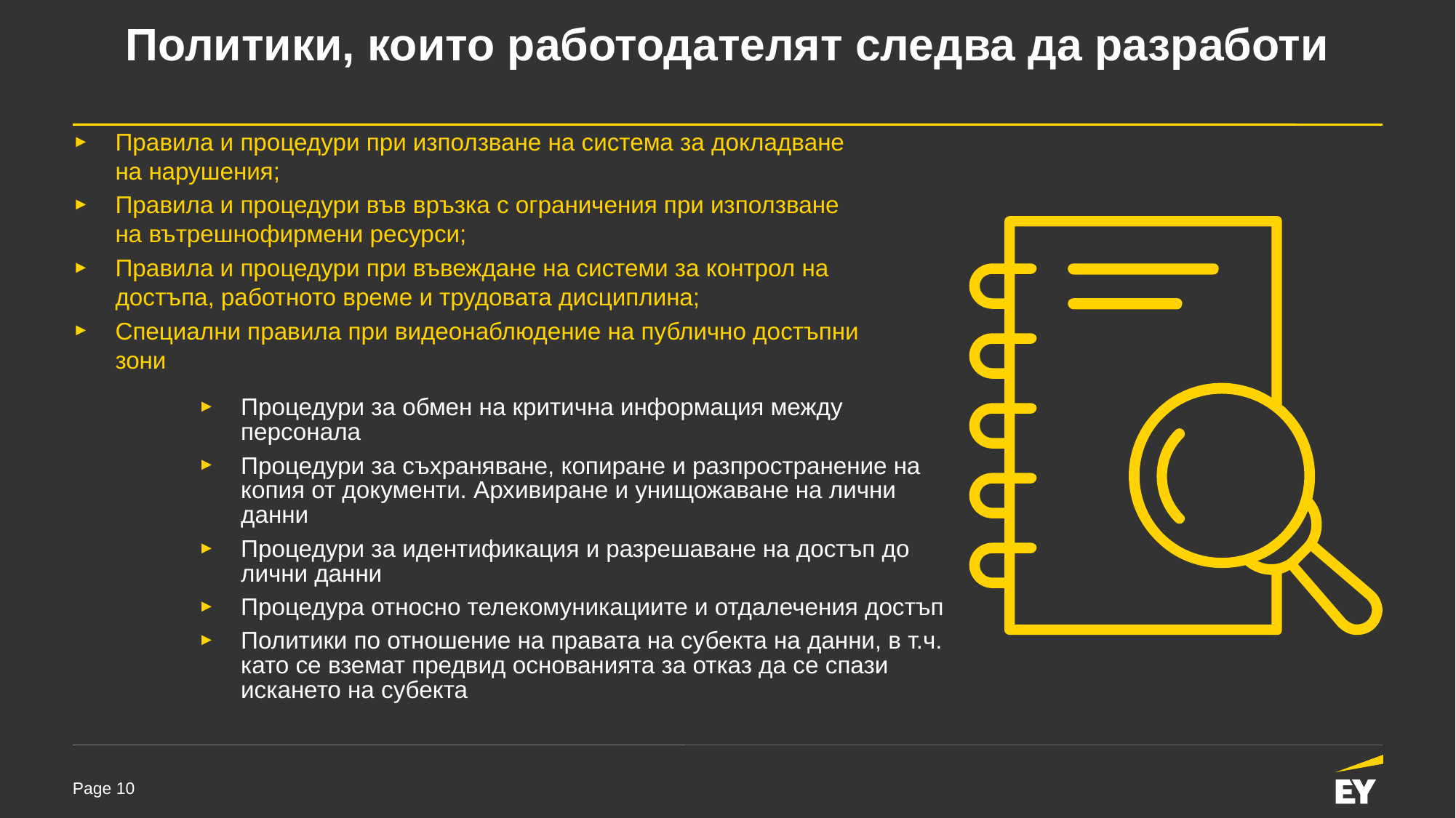

# Политики, които работодателят следва да разработи
Правила и процедури при използване на система за докладване на нарушения;
Правила и процедури във връзка с ограничения при използване на вътрешнофирмени ресурси;
Правила и процедури при въвеждане на системи за контрол на достъпа, работното време и трудовата дисциплина;
Специални правила при видеонаблюдение на публично достъпни зони

Процедури за обмен на критична информация между персонала
Процедури за съхраняване, копиране и разпространение на копия от документи. Архивиране и унищожаване на лични данни
Процедури за идентификация и разрешаване на достъп до лични данни
Процедура относно телекомуникациите и отдалечения достъп
Политики по отношение на правата на субекта на данни, в т.ч. като се вземат предвид основанията за отказ да се спази искането на субекта